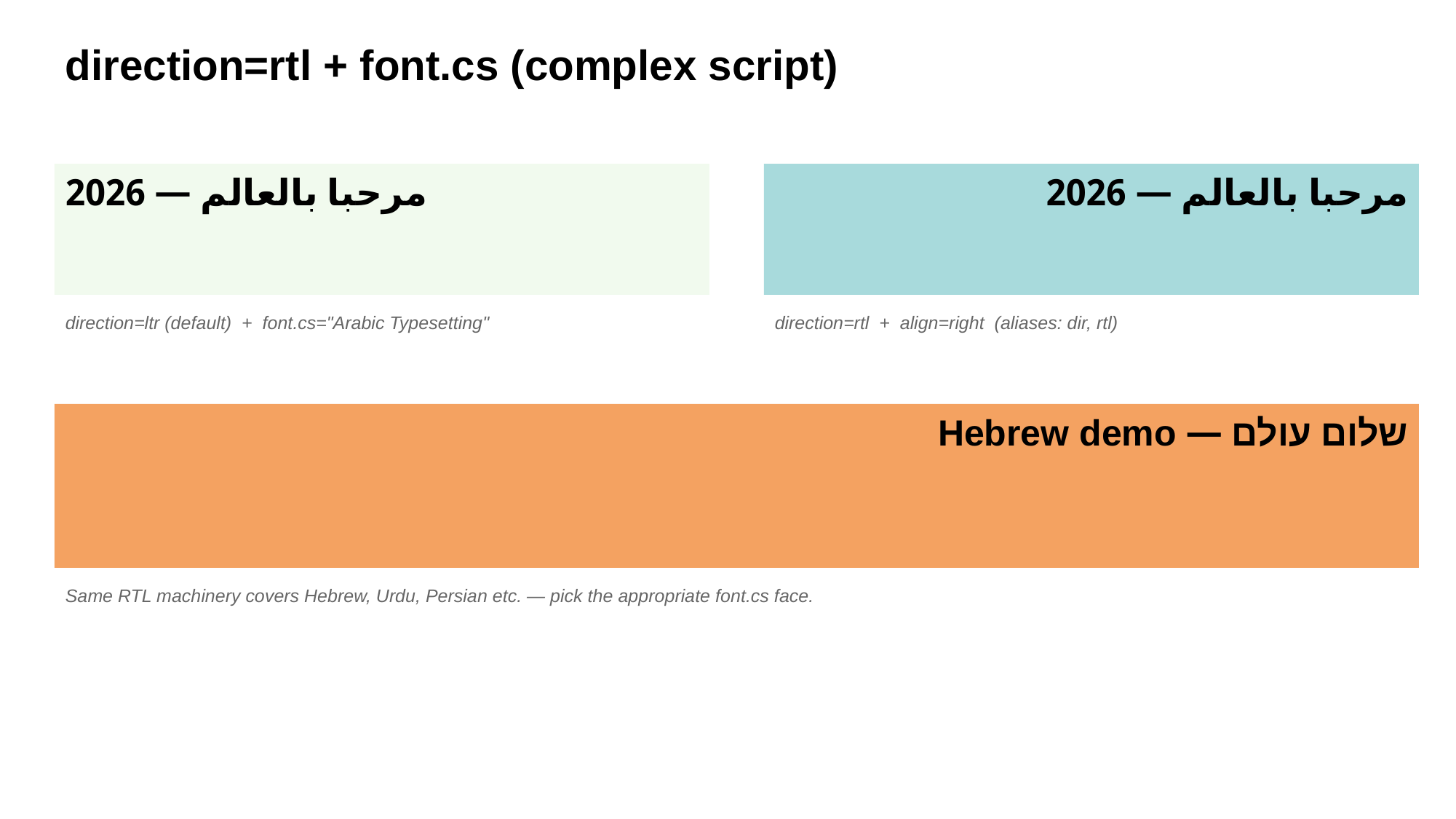

direction=rtl + font.cs (complex script)
مرحبا بالعالم — 2026
مرحبا بالعالم — 2026
direction=ltr (default)  +  font.cs="Arabic Typesetting"
direction=rtl  +  align=right  (aliases: dir, rtl)
שלום עולם — Hebrew demo
Same RTL machinery covers Hebrew, Urdu, Persian etc. — pick the appropriate font.cs face.